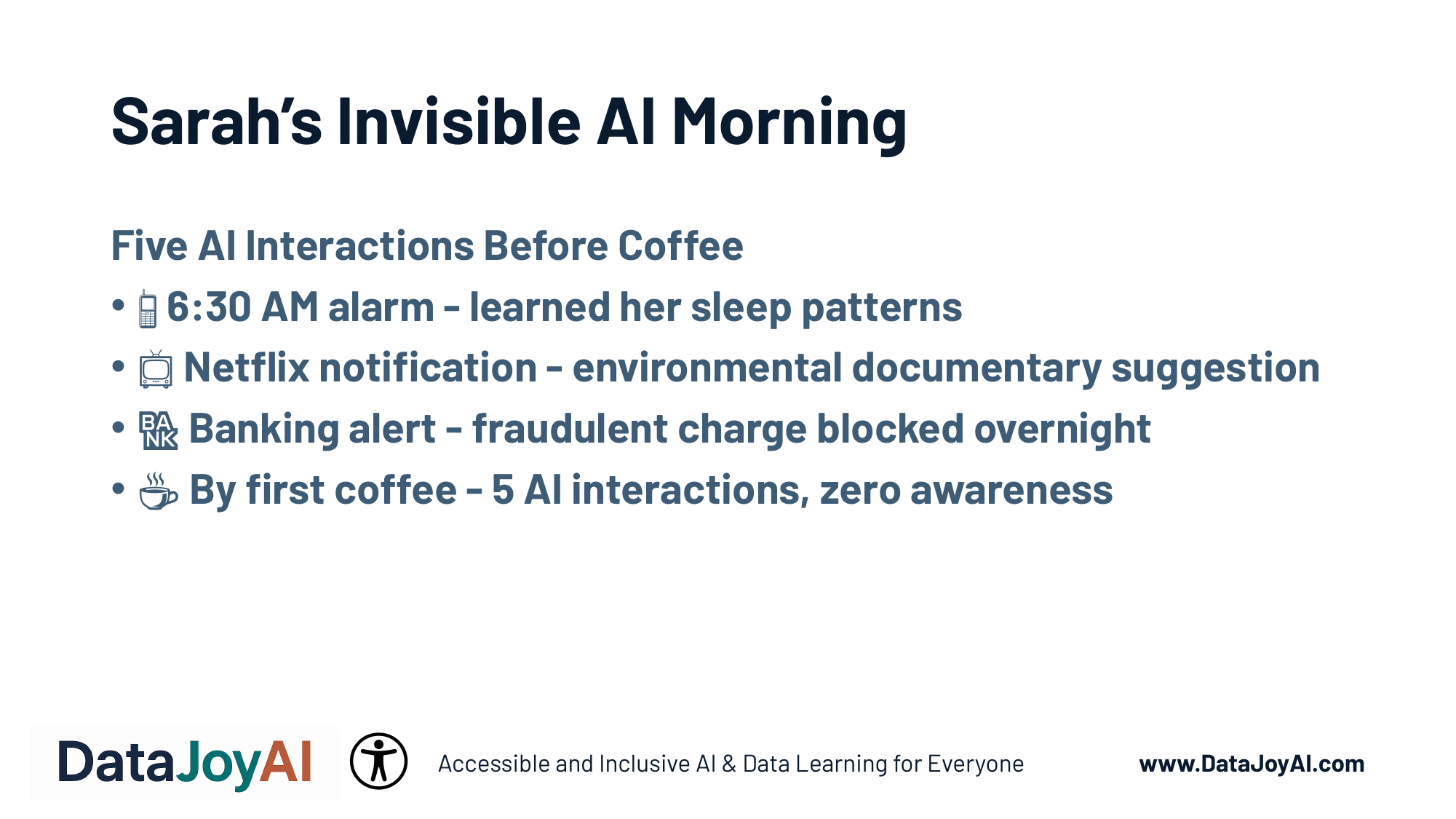

# Sarah’s Invisible AI Morning
Five AI Interactions Before Coffee
📱 6:30 AM alarm - learned her sleep patterns
📺 Netflix notification - environmental documentary suggestion
🏦 Banking alert - fraudulent charge blocked overnight
☕ By first coffee - 5 AI interactions, zero awareness